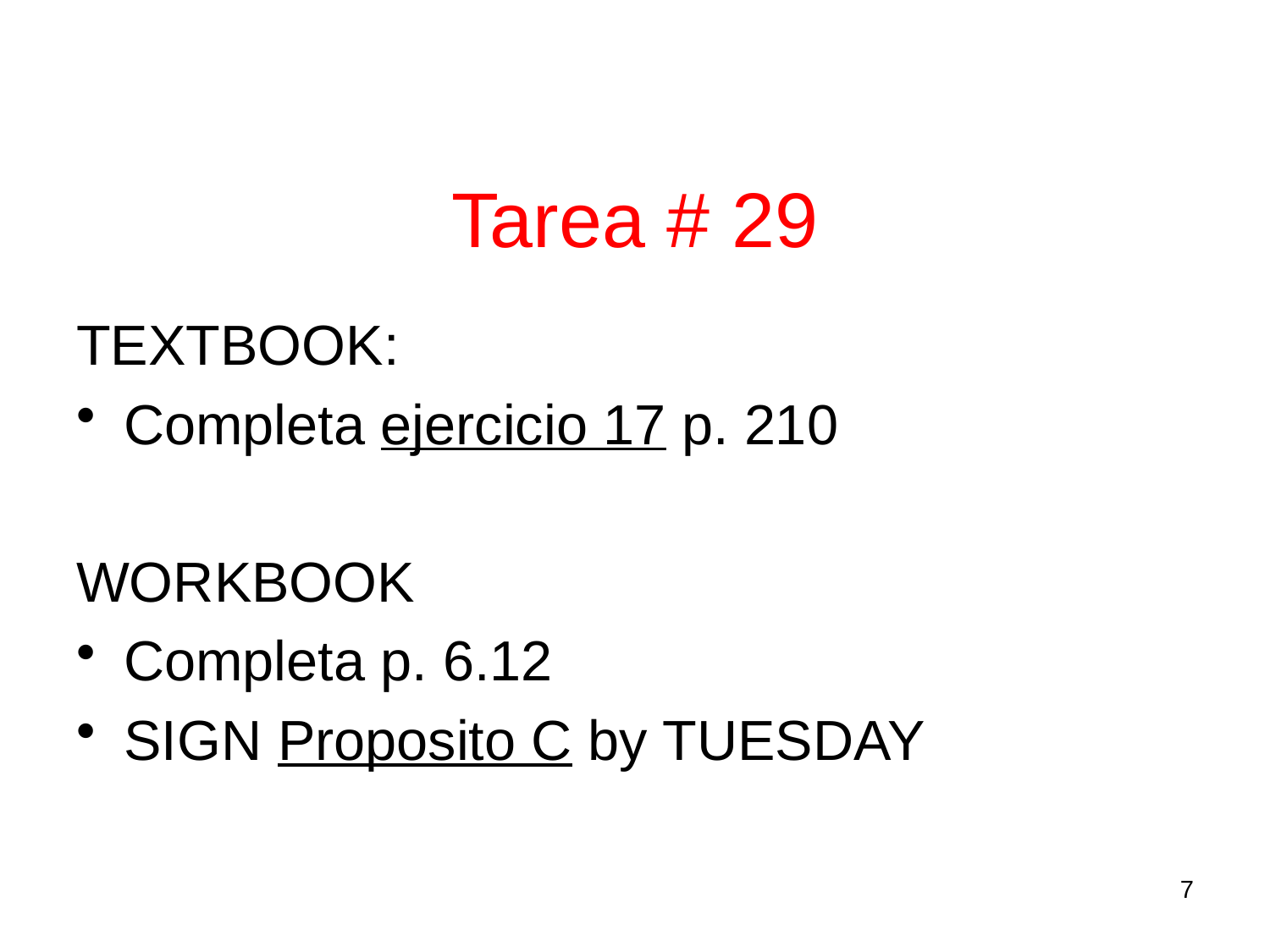

Tarea # 29
TEXTBOOK:
Completa ejercicio 17 p. 210

WORKBOOK
Completa p. 6.12
SIGN Proposito C by TUESDAY
7